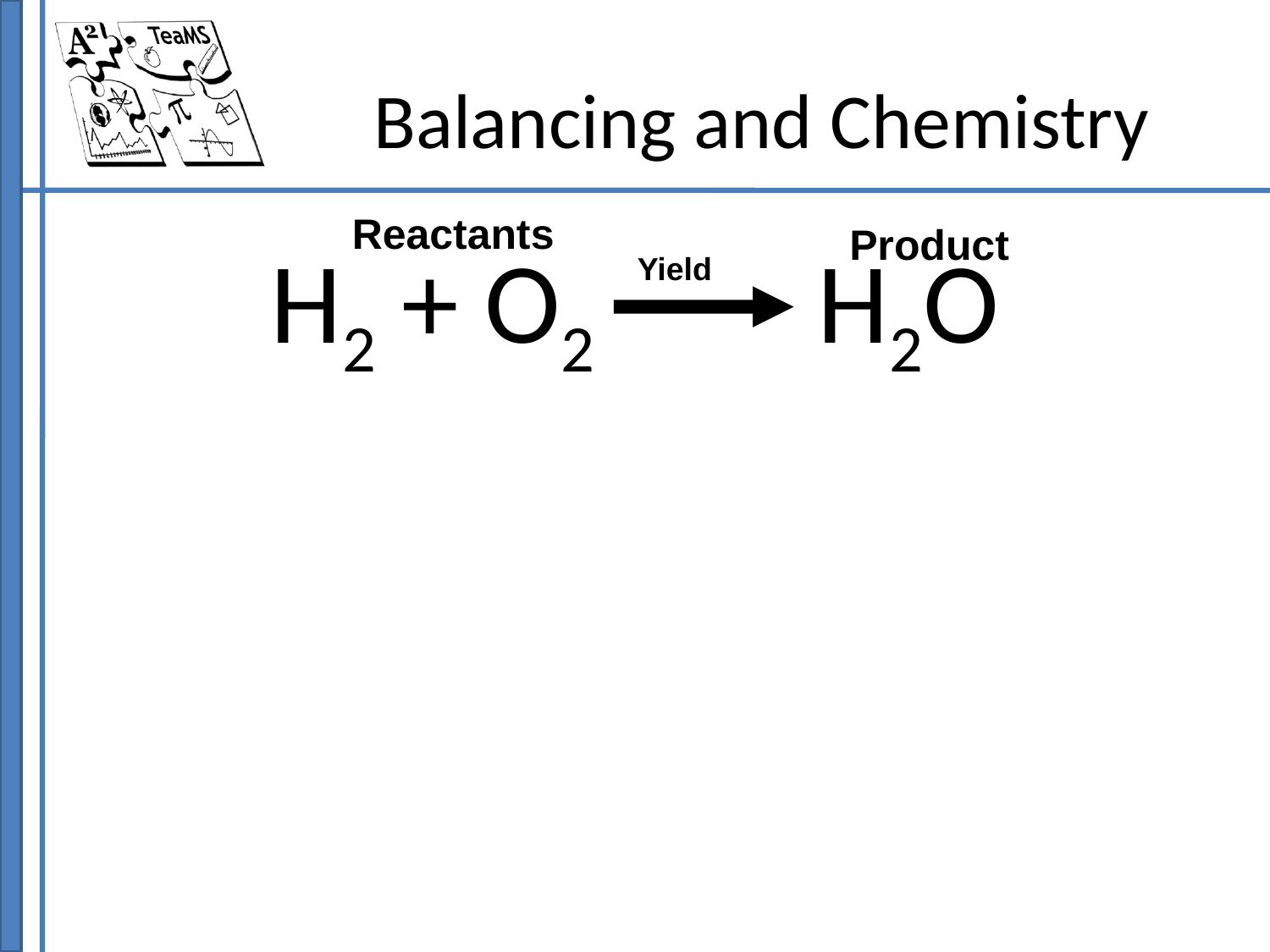

# Balancing and Chemistry
Reactants
Product
H2 + O2         H2O

Yield